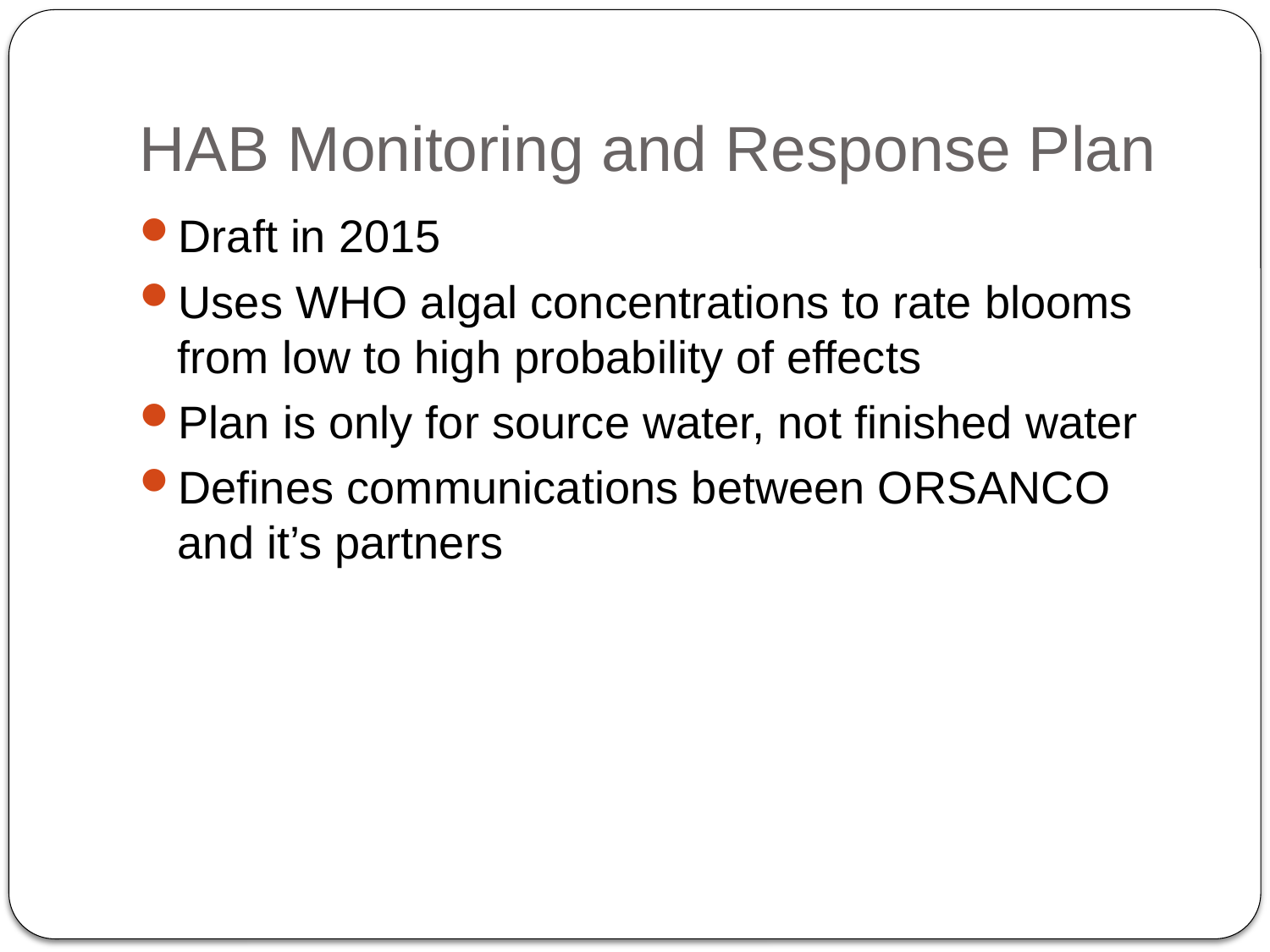

# HAB Monitoring and Response Plan
Draft in 2015
Uses WHO algal concentrations to rate blooms from low to high probability of effects
Plan is only for source water, not finished water
Defines communications between ORSANCO and it’s partners